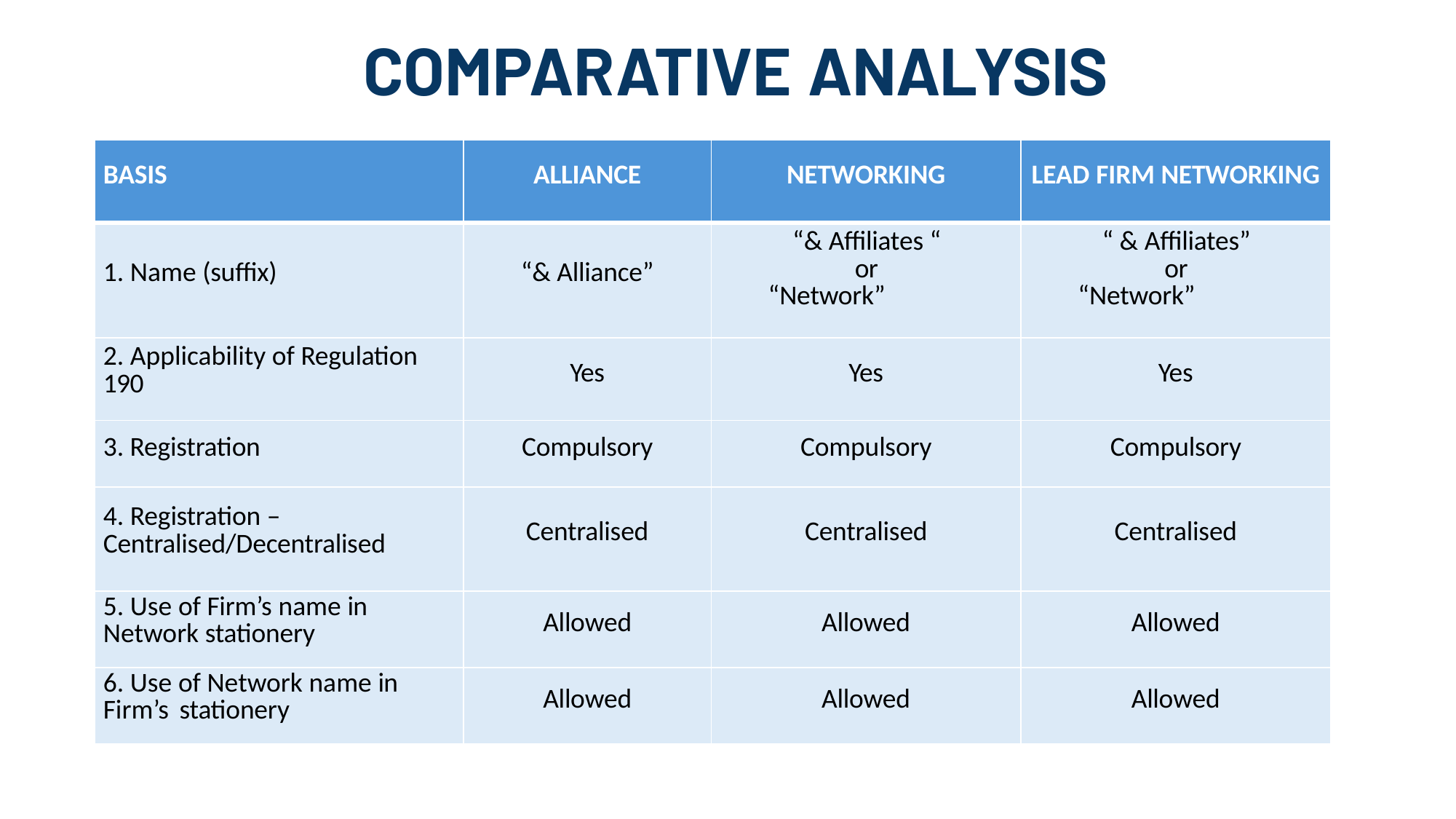

# Comparative Analysis
| BASIS | ALLIANCE | NETWORKING | LEAD FIRM NETWORKING |
| --- | --- | --- | --- |
| 1. Name (suffix) | “& Alliance” | “& Affiliates “ or “Network” | “ & Affiliates” or “Network” |
| 2. Applicability of Regulation 190 | Yes | Yes | Yes |
| 3. Registration | Compulsory | Compulsory | Compulsory |
| 4. Registration – Centralised/Decentralised | Centralised | Centralised | Centralised |
| 5. Use of Firm’s name in Network stationery | Allowed | Allowed | Allowed |
| 6. Use of Network name in Firm’s stationery | Allowed | Allowed | Allowed |
Comparative Analysis